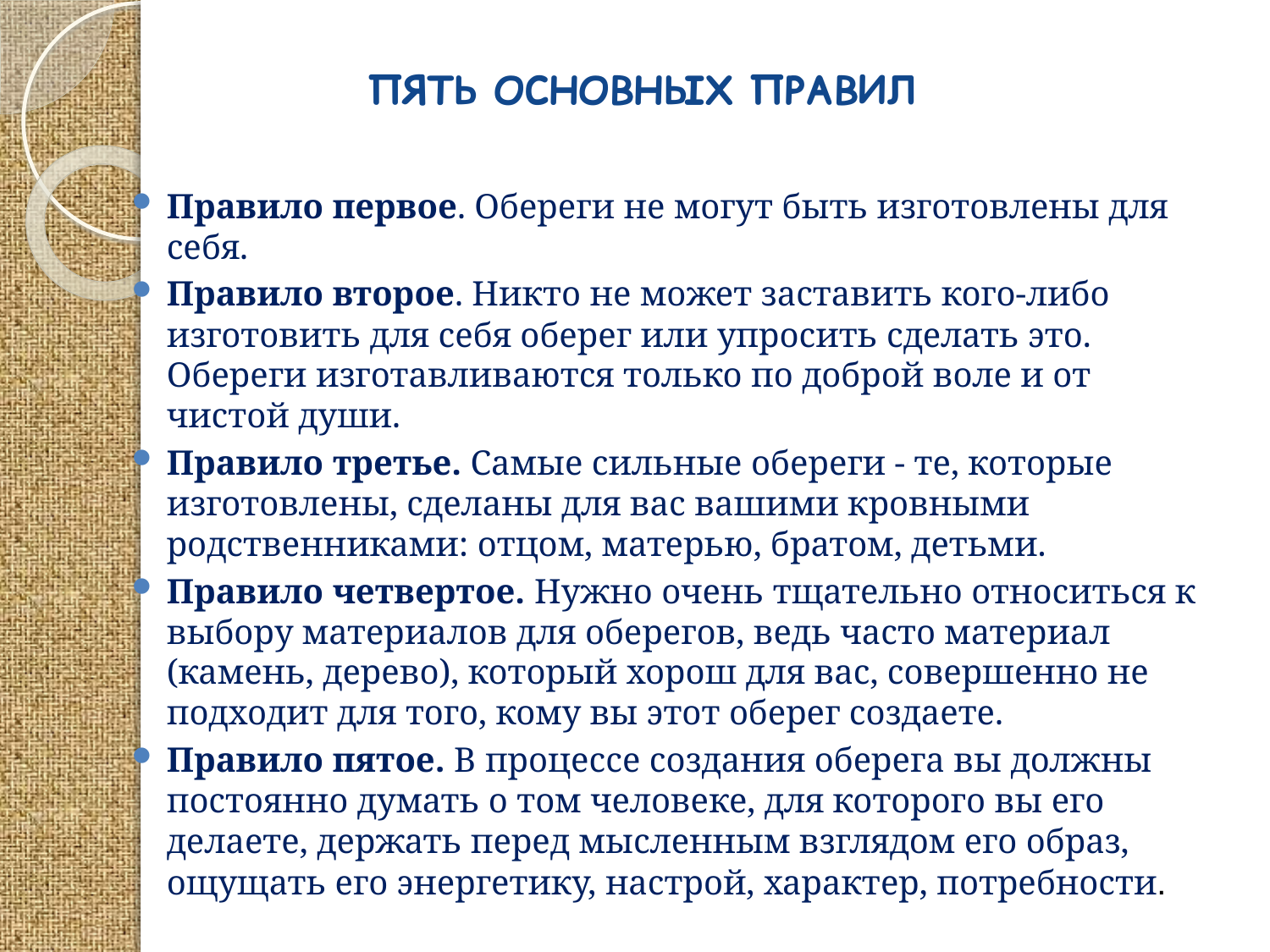

# Пять основных правил
Правило первое. Обереги не могут быть изготовлены для себя.
Правило второе. Никто не может заставить кого-либо изготовить для себя оберег или упросить сделать это. Обереги изготавливаются только по доброй воле и от чистой души.
Правило третье. Самые сильные обереги - те, которые изготовлены, сделаны для вас вашими кровными родственниками: отцом, матерью, братом, детьми.
Правило четвертое. Нужно очень тщательно относиться к выбору материалов для оберегов, ведь часто материал (камень, дерево), который хорош для вас, совершенно не подходит для того, кому вы этот оберег создаете.
Правило пятое. В процессе создания оберега вы должны постоянно думать о том человеке, для которого вы его делаете, держать перед мысленным взглядом его образ, ощущать его энергетику, настрой, характер, потребности.